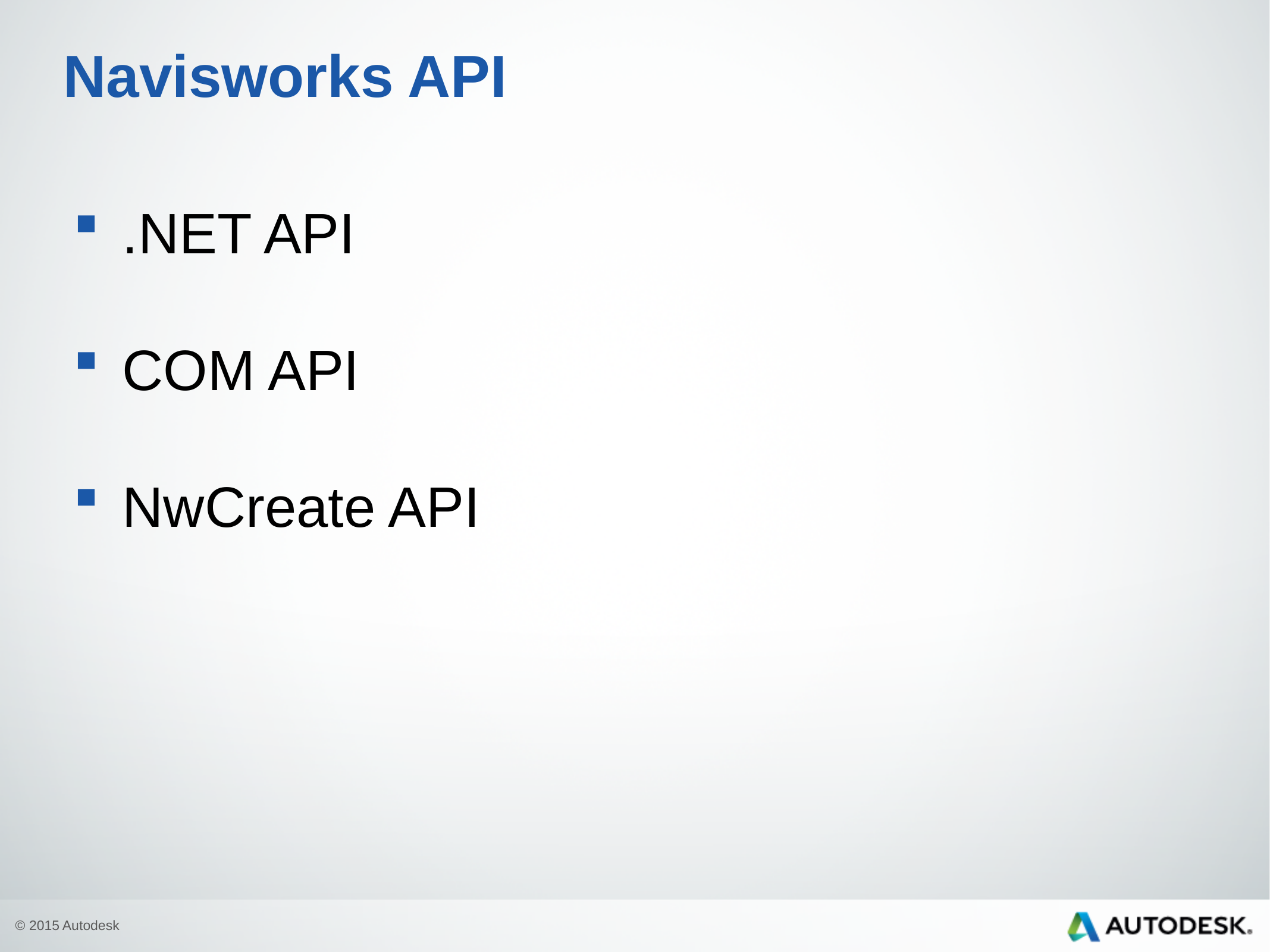

# Navisworks API
.NET API

COM API

NwCreate API